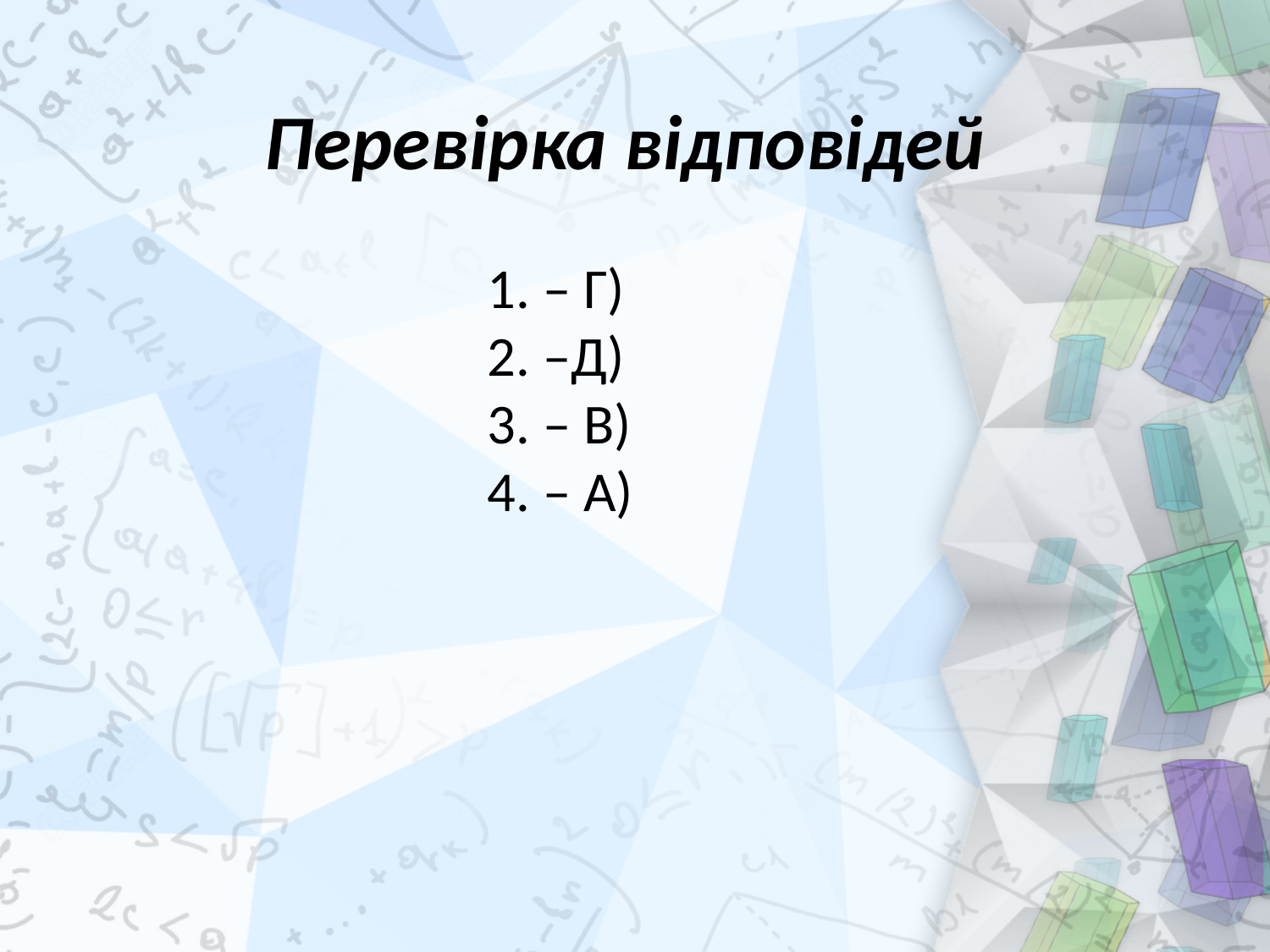

Перевірка відповідей
1. – Г)
2. –Д)
3. – В)
4. – А)